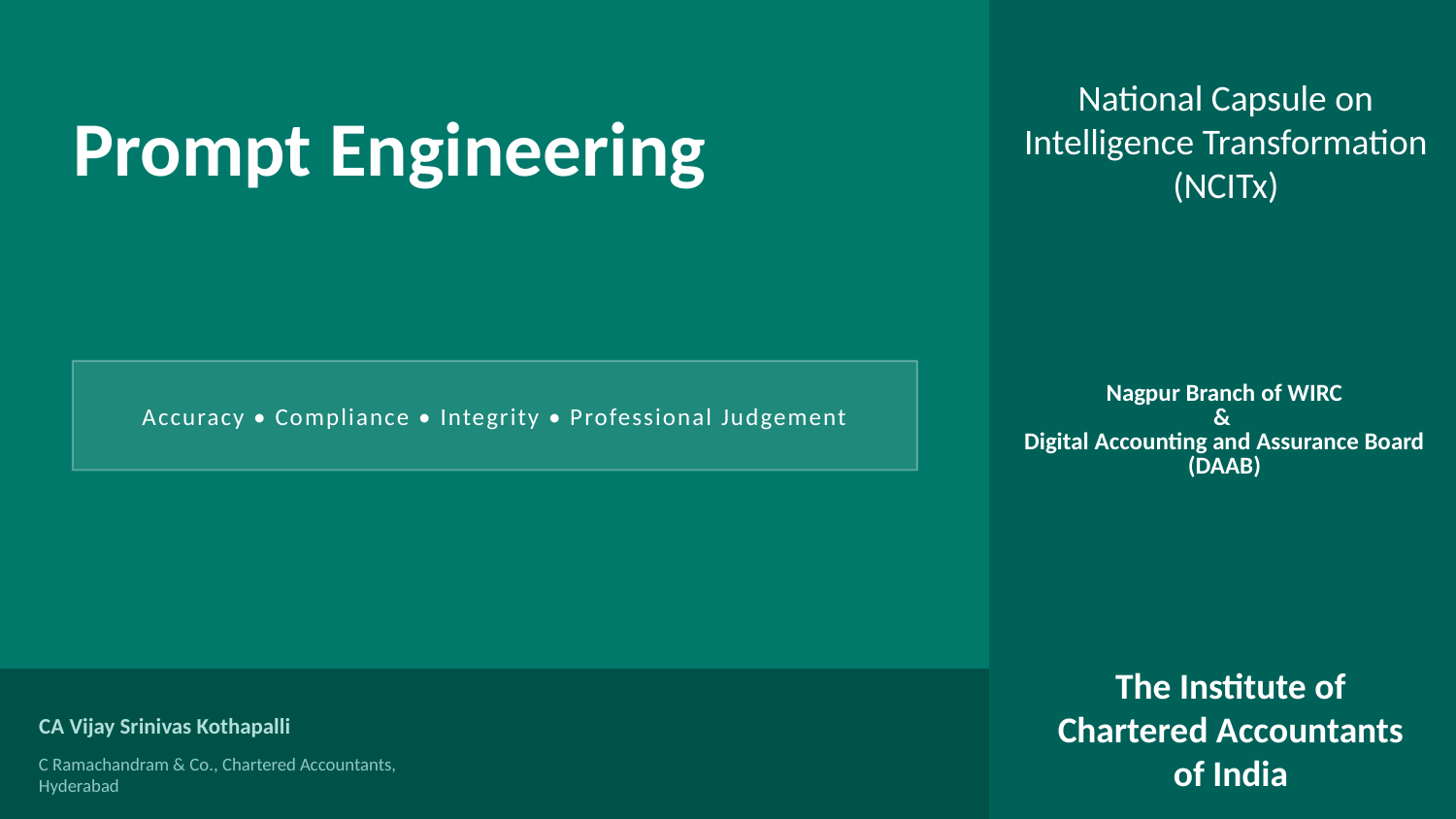

National Capsule on Intelligence Transformation
(NCITx)
Prompt Engineering
|  |
| --- |
| Nagpur Branch of WIRC & Digital Accounting and Assurance Board (DAAB) |

Accuracy • Compliance • Integrity • Professional Judgement
The Institute of Chartered Accountants of India

CA Vijay Srinivas Kothapalli
C Ramachandram & Co., Chartered Accountants,
Hyderabad